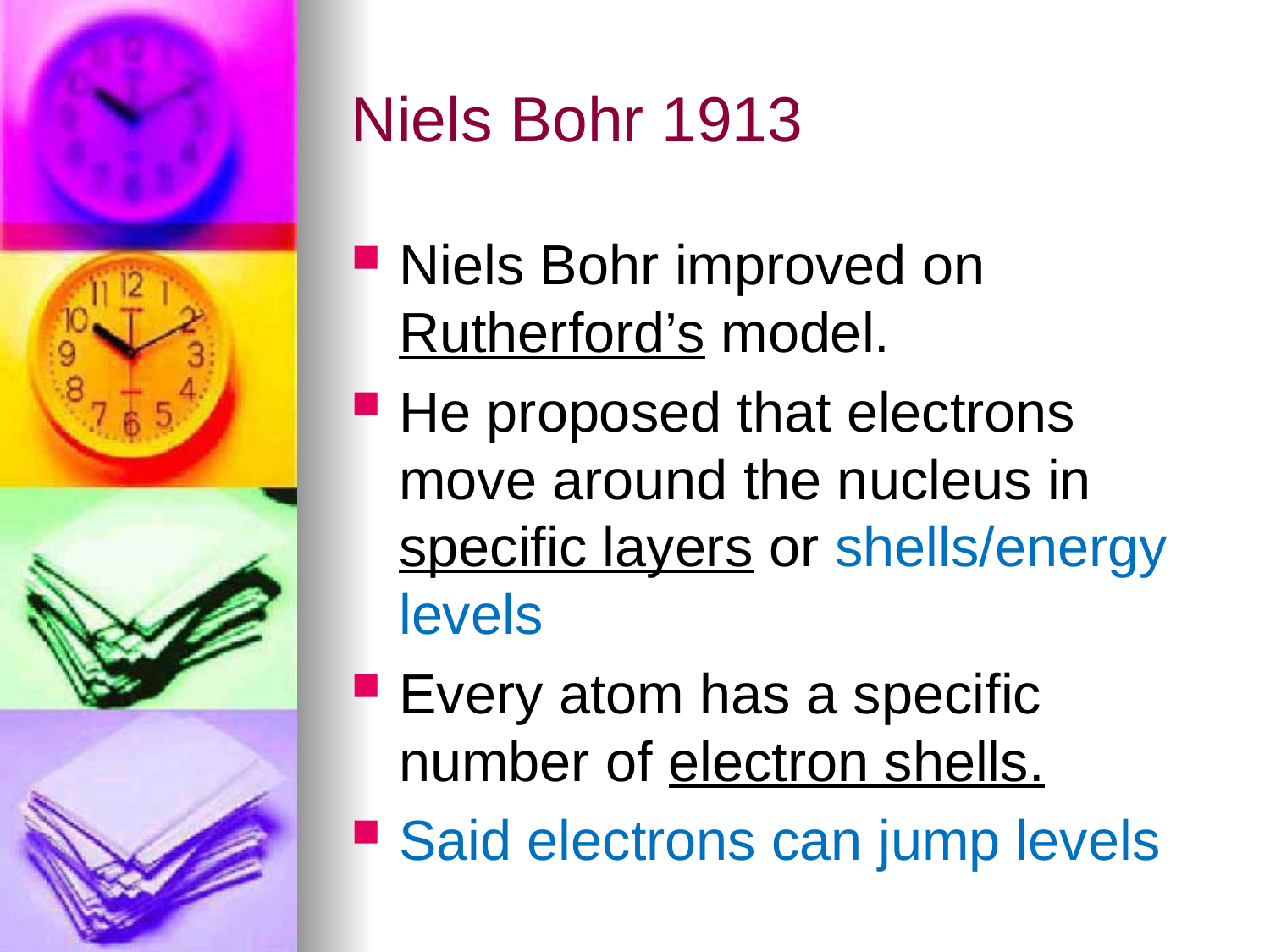

# Niels Bohr 1913
Niels Bohr improved on Rutherford’s model.
He proposed that electrons move around the nucleus in specific layers or shells/energy levels
Every atom has a specific number of electron shells.
Said electrons can jump levels